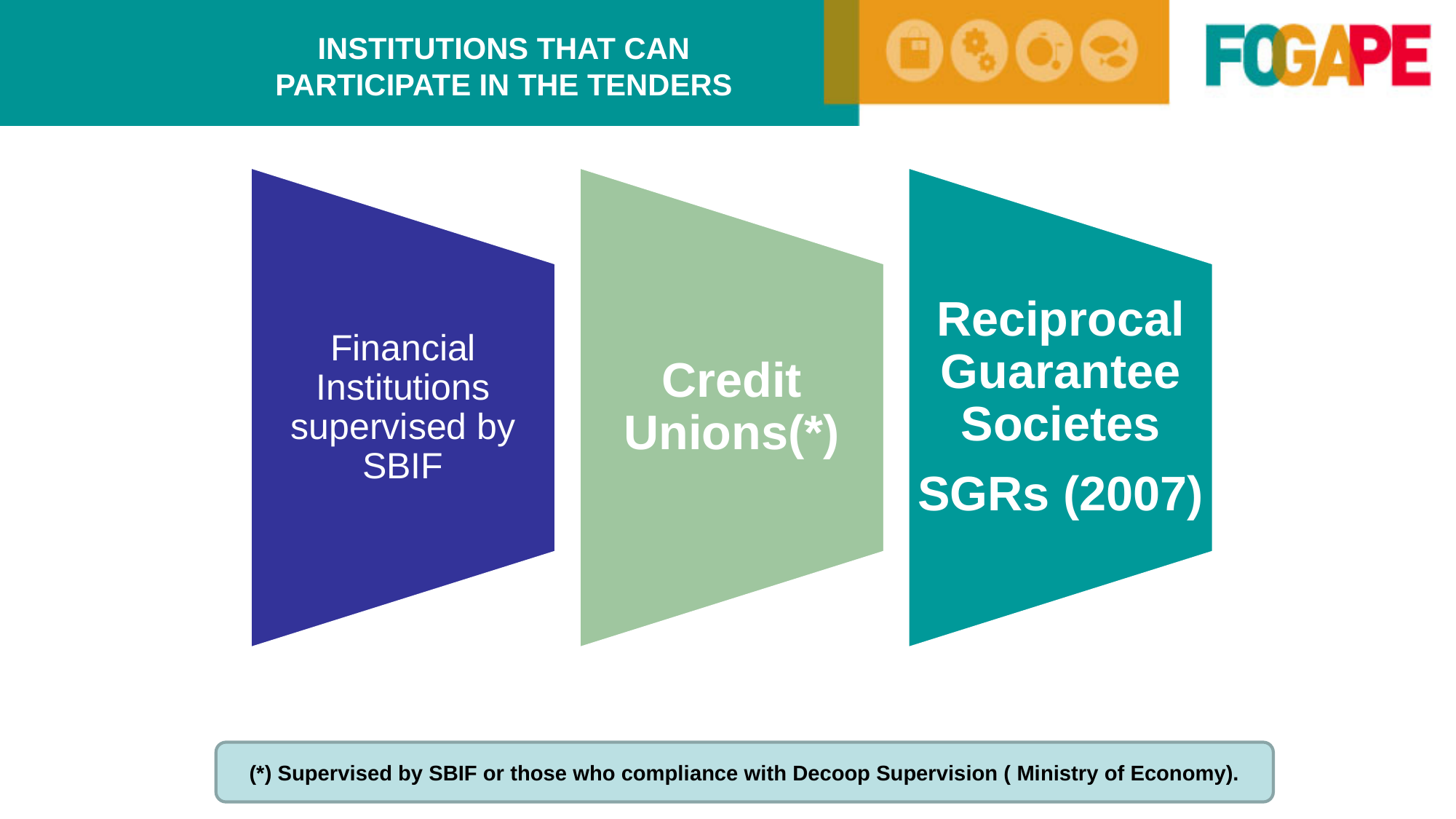

# INSTITUTIONS THAT CAN PARTICIPATE IN THE TENDERS
Financial Institutions supervised by SBIF
Credit Unions(*)
Reciprocal Guarantee Societes
SGRs (2007)
(*) Supervised by SBIF or those who compliance with Decoop Supervision ( Ministry of Economy).